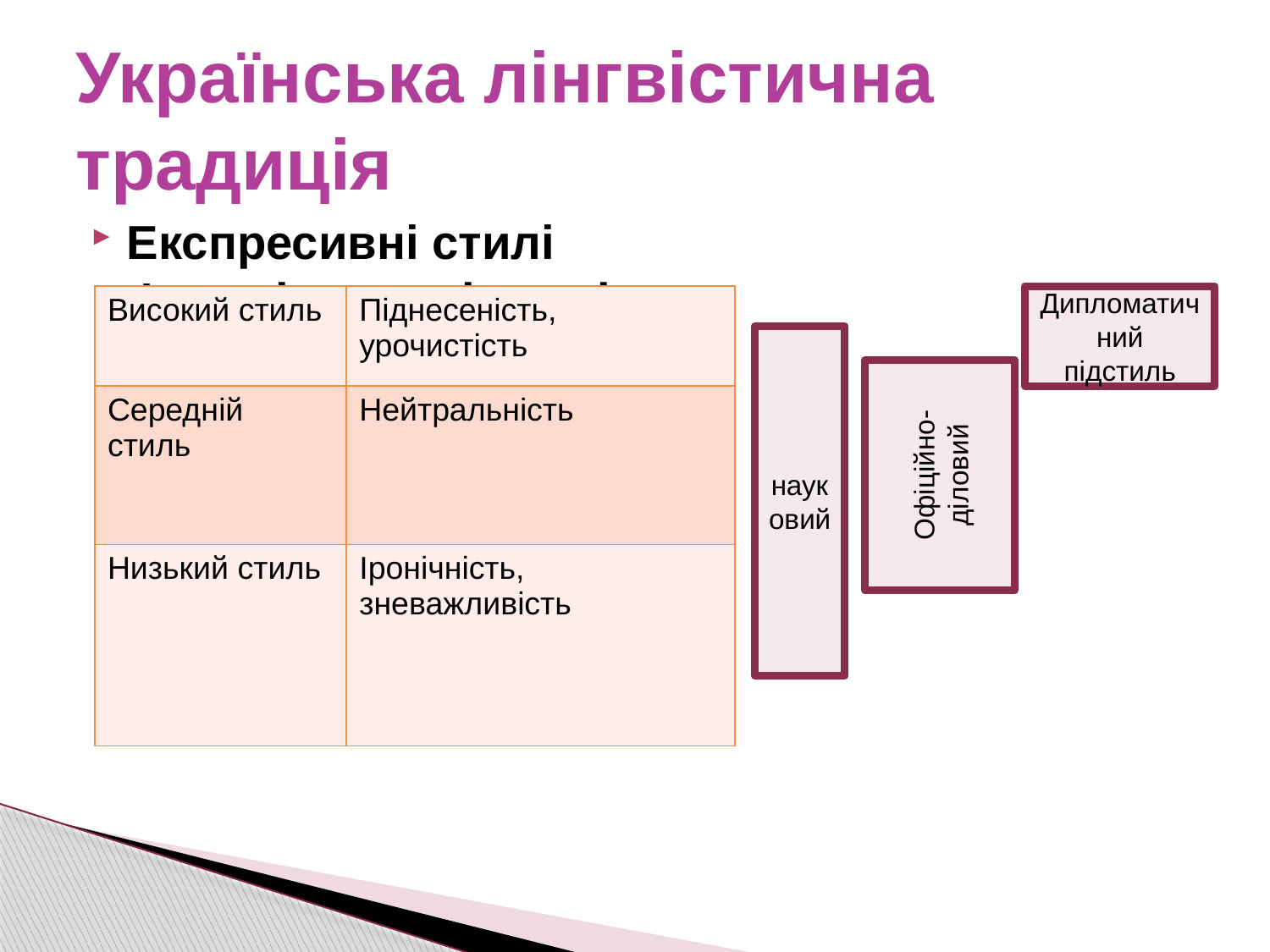

# Українська лінгвістична традиція
Експресивні стилі                         Функціональні стилі

| Високий стиль | Піднесеність, урочистість |
| --- | --- |
| Середній стиль | Нейтральність |
| Низький стиль | Іронічність, зневажливість |
Дипломатичний підстиль
науковий
Офіційно-діловий